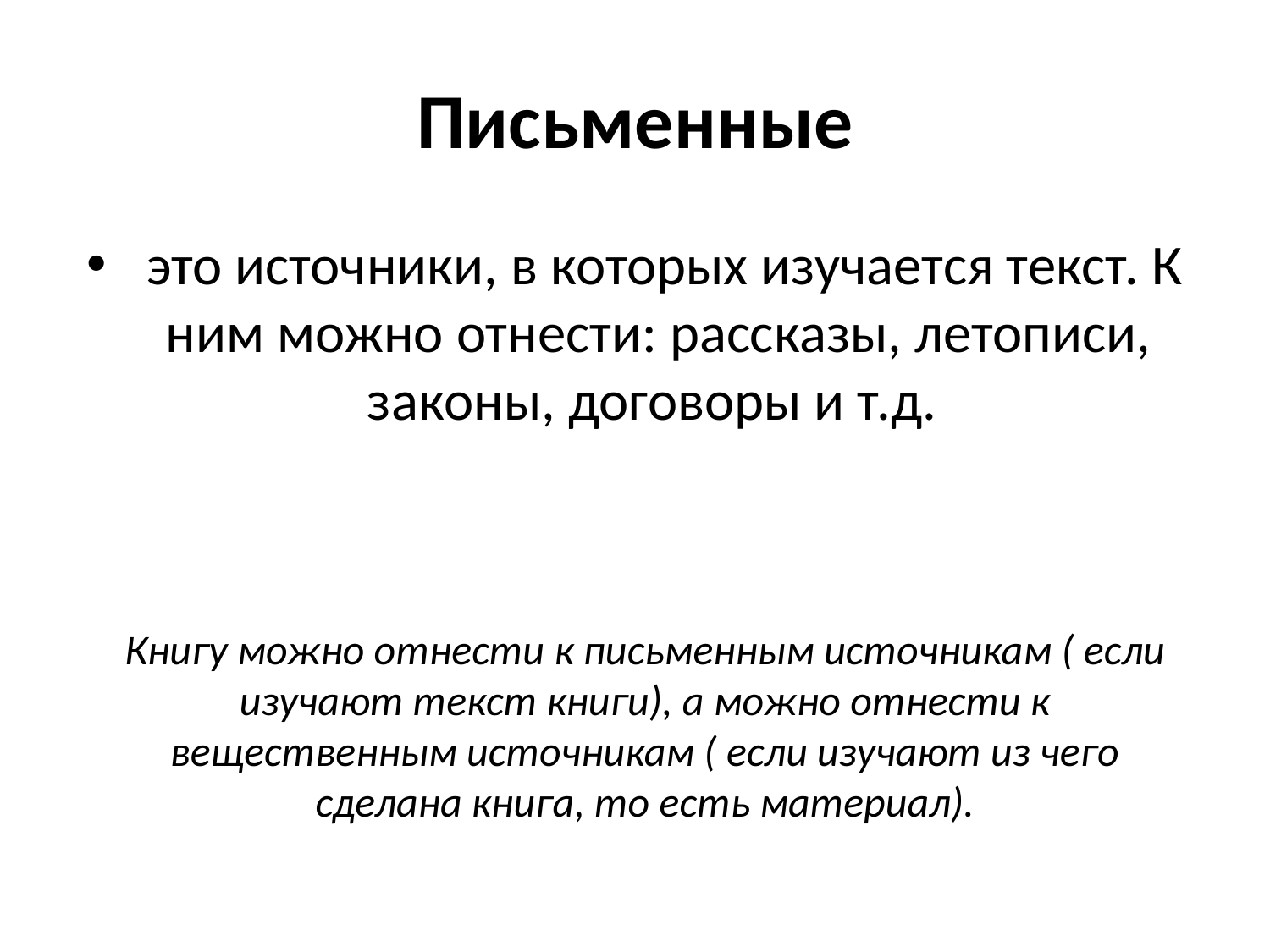

# Письменные
 это источники, в которых изучается текст. К ним можно отнести: рассказы, летописи, законы, договоры и т.д.
Книгу можно отнести к письменным источникам ( если изучают текст книги), а можно отнести к вещественным источникам ( если изучают из чего сделана книга, то есть материал).